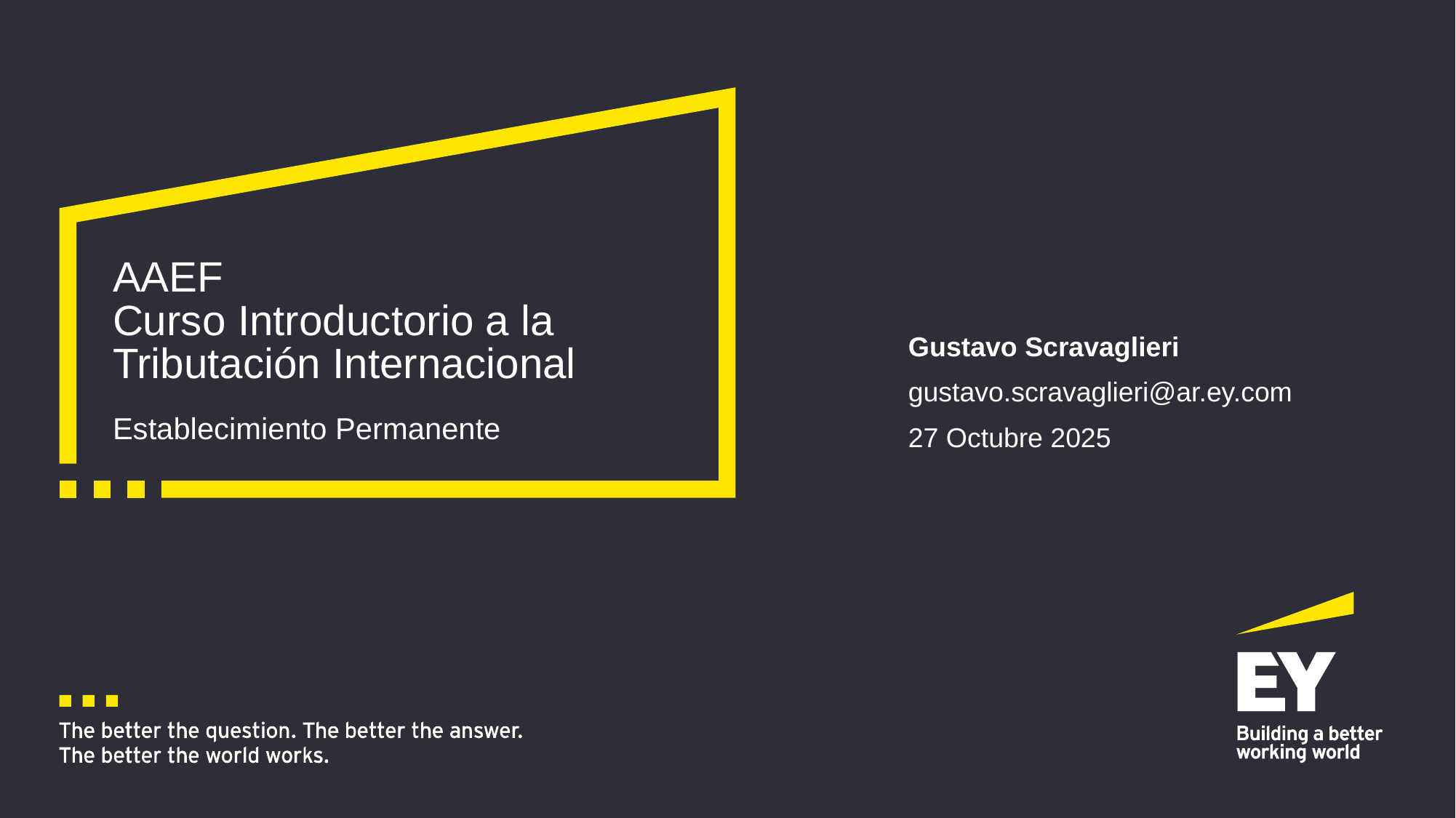

# AAEF Curso Introductorio a la Tributación Internacional
Gustavo Scravaglieri

gustavo.scravaglieri@ar.ey.com

27 Octubre 2025

Establecimiento Permanente